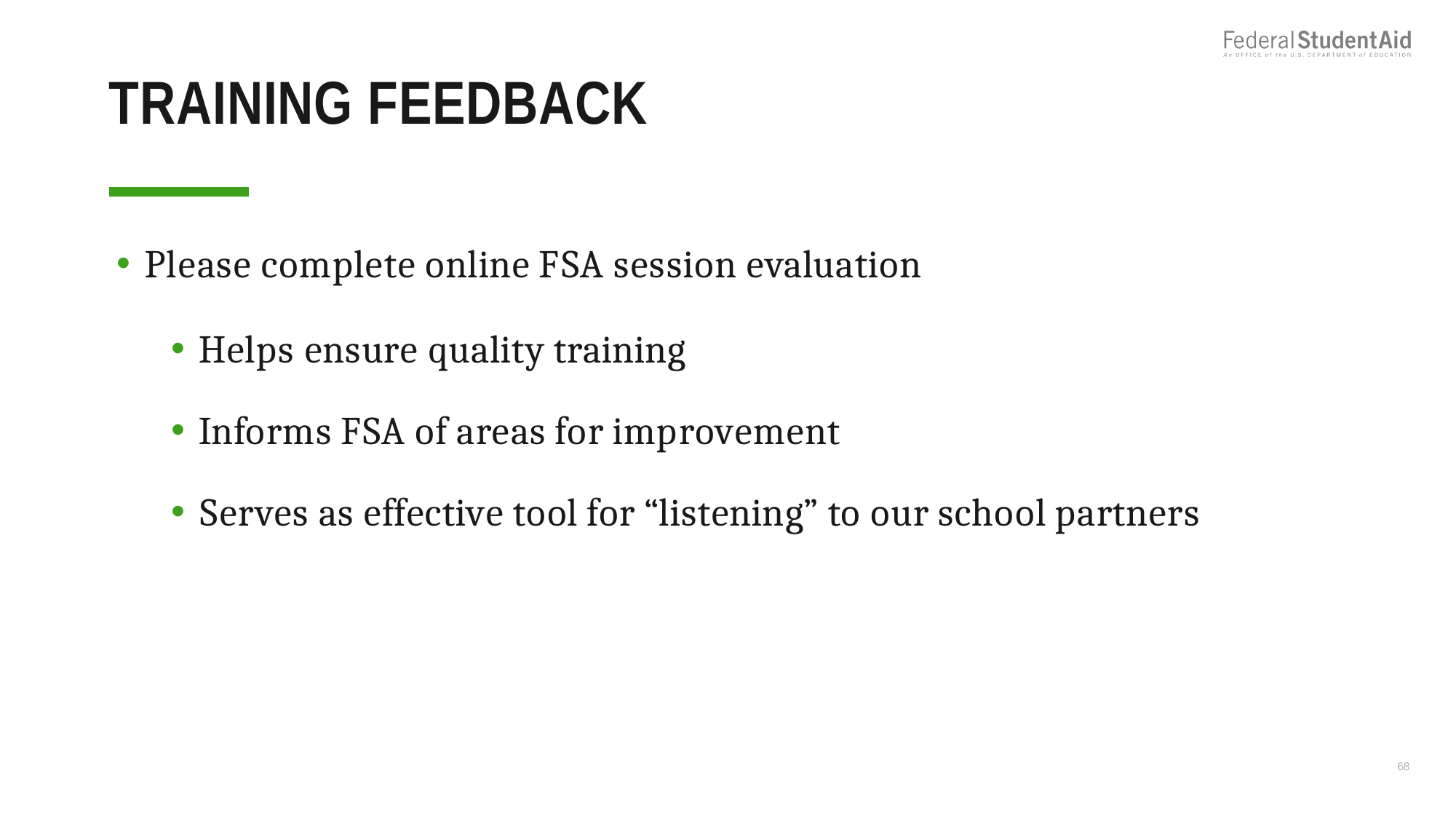

# Training Feedback
Please complete online FSA session evaluation

Helps ensure quality training

Informs FSA of areas for improvement

Serves as effective tool for “listening” to our school partners

68